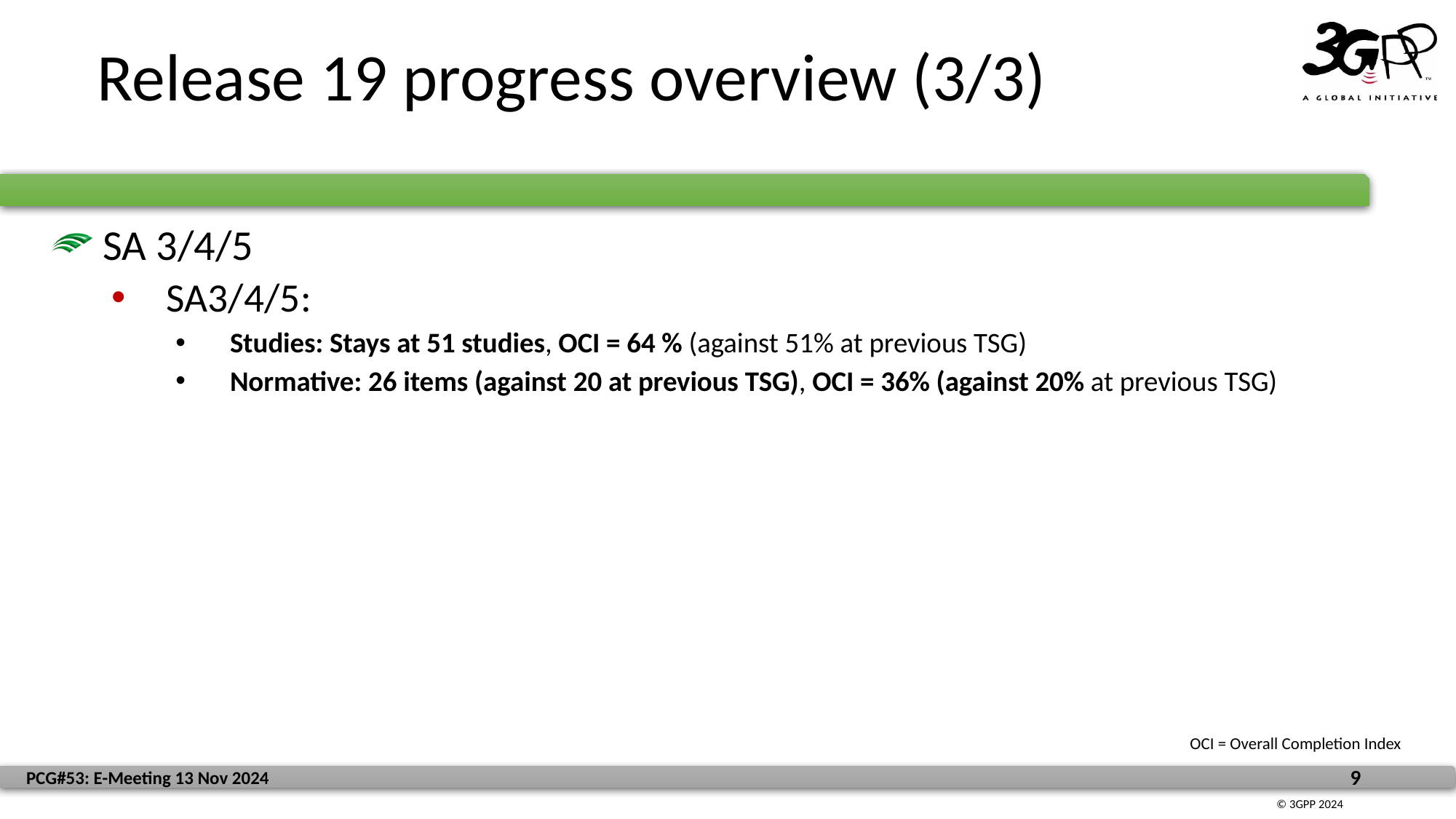

# Release 19 progress overview (3/3)
SA 3/4/5
SA3/4/5:
Studies: Stays at 51 studies, OCI = 64 % (against 51% at previous TSG)
Normative: 26 items (against 20 at previous TSG), OCI = 36% (against 20% at previous TSG)

OCI = Overall Completion Index